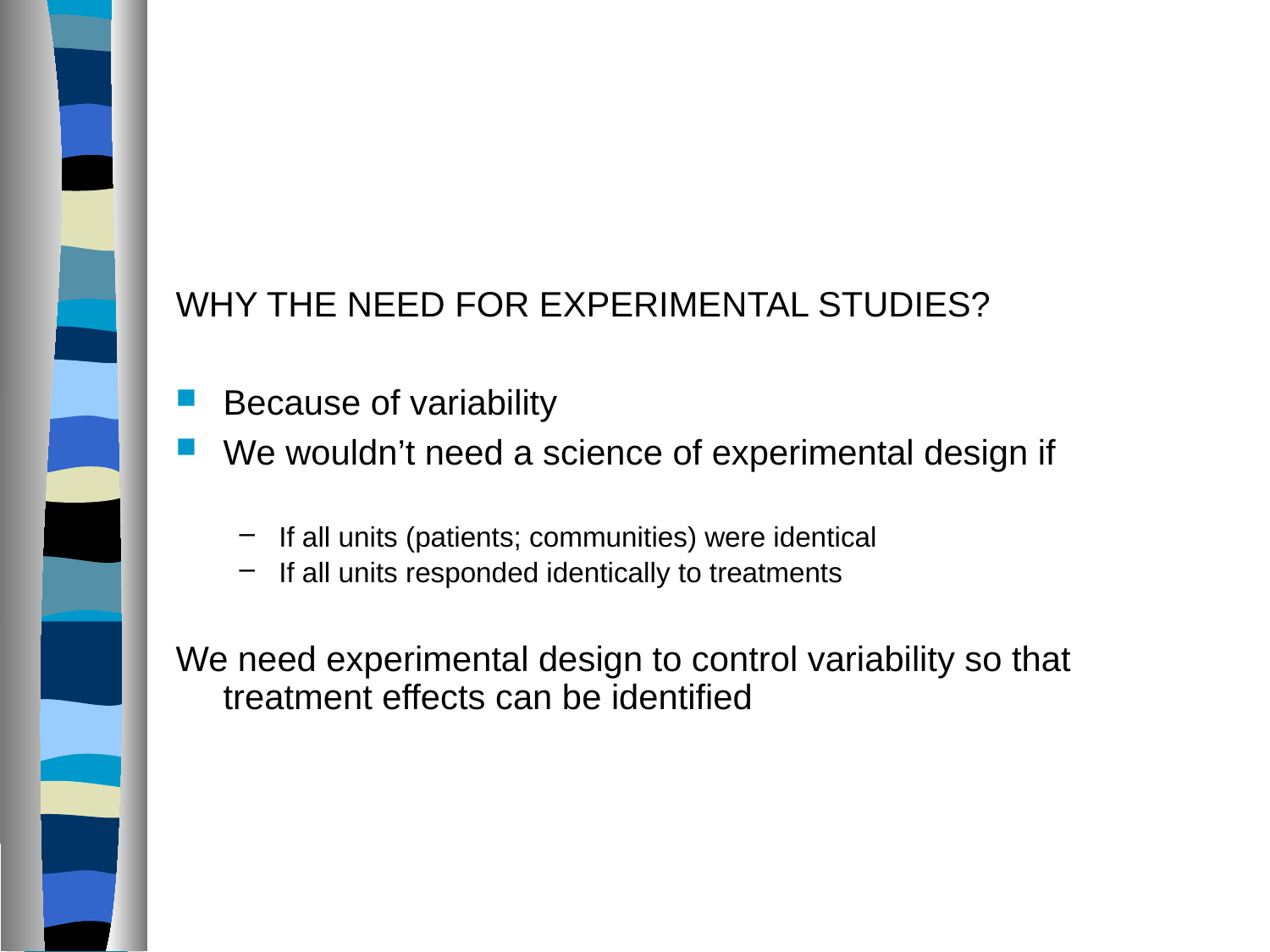

WHY THE NEED FOR EXPERIMENTAL STUDIES?

Because of variability
We wouldn’t need a science of experimental design if

If all units (patients; communities) were identical
If all units responded identically to treatments

We need experimental design to control variability so that treatment effects can be identified